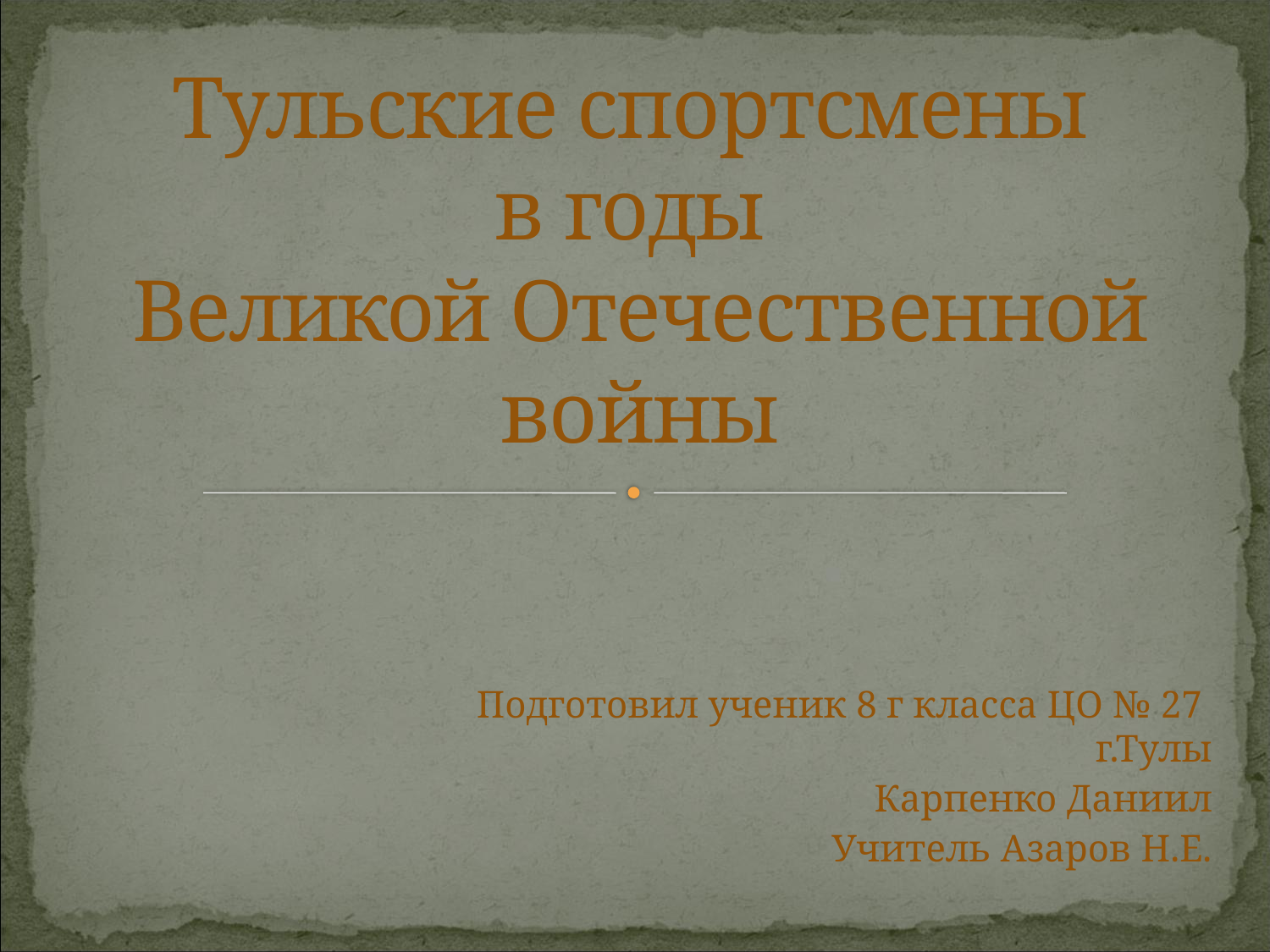

# Тульские спортсмены в годы Великой Отечественной войны
Подготовил ученик 8 г класса ЦО № 27  г.Тулы
 Карпенко Даниил
Учитель Азаров Н.Е.